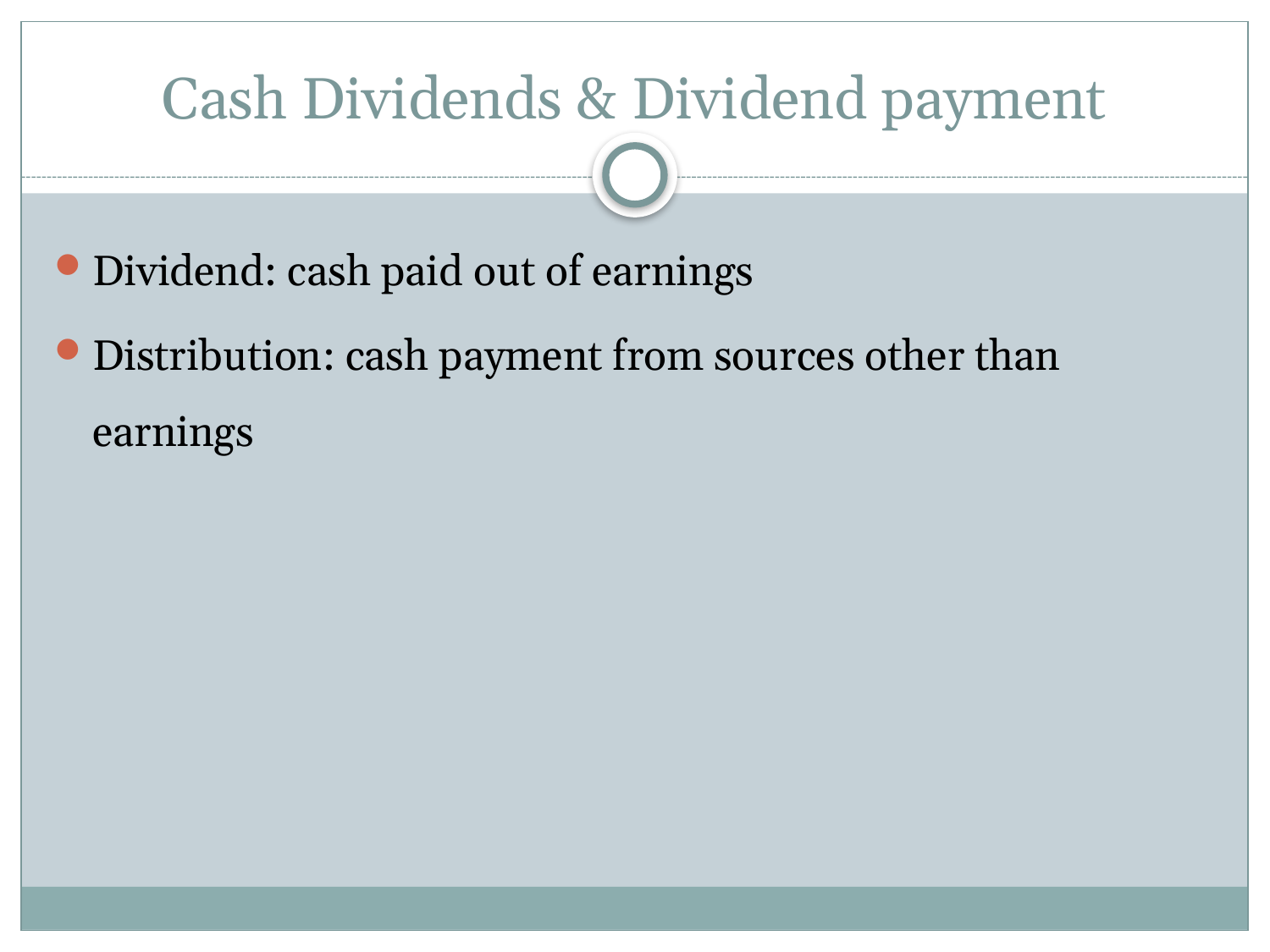

# Cash Dividends & Dividend payment
Dividend: cash paid out of earnings
Distribution: cash payment from sources other than earnings